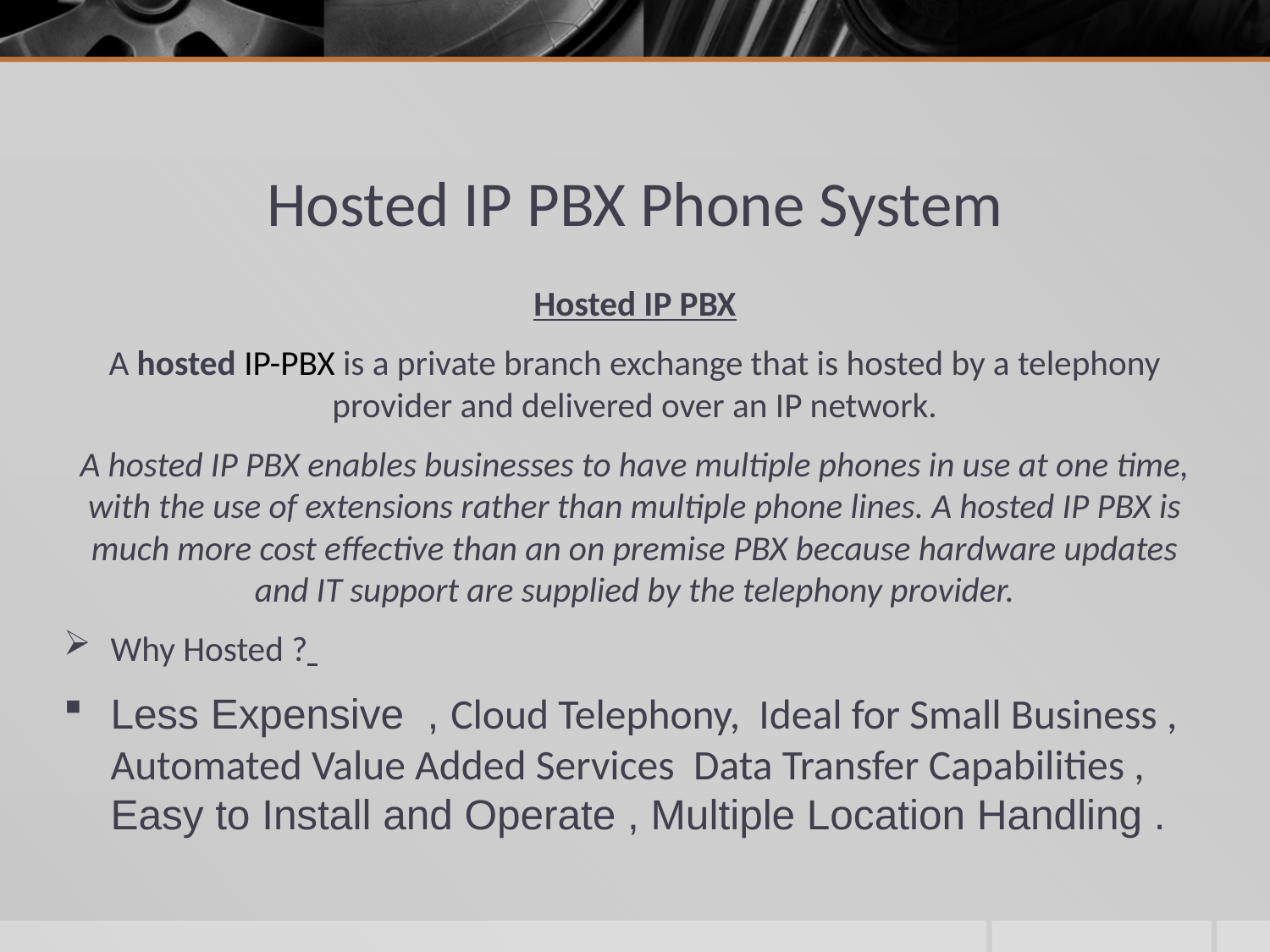

# Hosted IP PBX Phone System
Hosted IP PBX
A hosted IP-PBX is a private branch exchange that is hosted by a telephony provider and delivered over an IP network.
A hosted IP PBX enables businesses to have multiple phones in use at one time, with the use of extensions rather than multiple phone lines. A hosted IP PBX is much more cost effective than an on premise PBX because hardware updates and IT support are supplied by the telephony provider.
Why Hosted ?
Less Expensive  , Cloud Telephony,  Ideal for Small Business , Automated Value Added Services  Data Transfer Capabilities , Easy to Install and Operate , Multiple Location Handling .